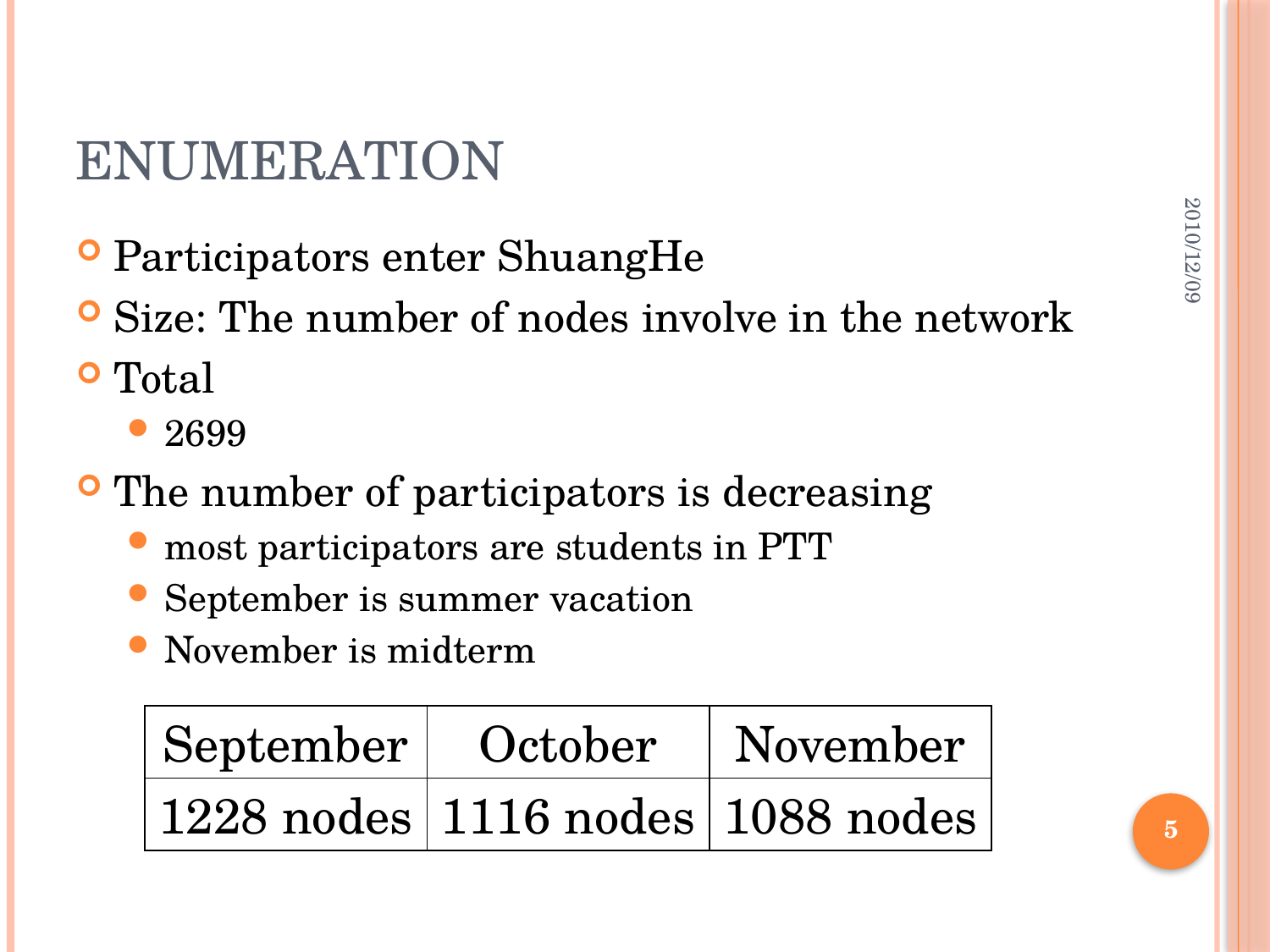

# Enumeration
2010/12/09
Participators enter ShuangHe
Size: The number of nodes involve in the network
Total
2699
The number of participators is decreasing
most participators are students in PTT
September is summer vacation
November is midterm

| September | October | November |
| --- | --- | --- |
| 1228 nodes | 1116 nodes | 1088 nodes |
5